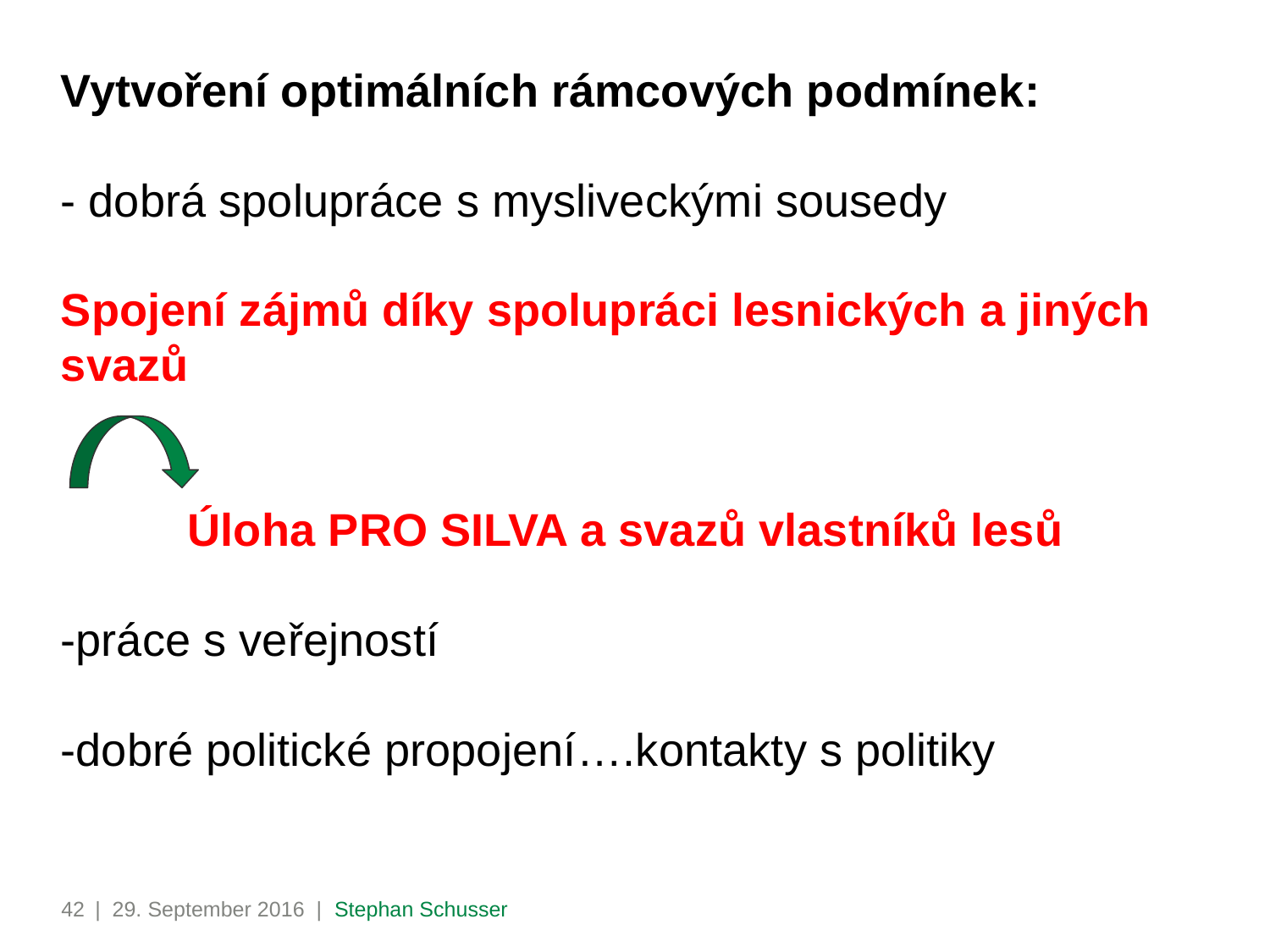

# Vytvoření optimálních rámcových podmínek: - dobrá spolupráce s mysliveckými sousedy Spojení zájmů díky spolupráci lesnických a jiných svazů Úloha PRO SILVA a svazů vlastníků lesů -práce s veřejností -dobré politické propojení….kontakty s politiky

42
|  29. September 2016  |  Stephan Schusser